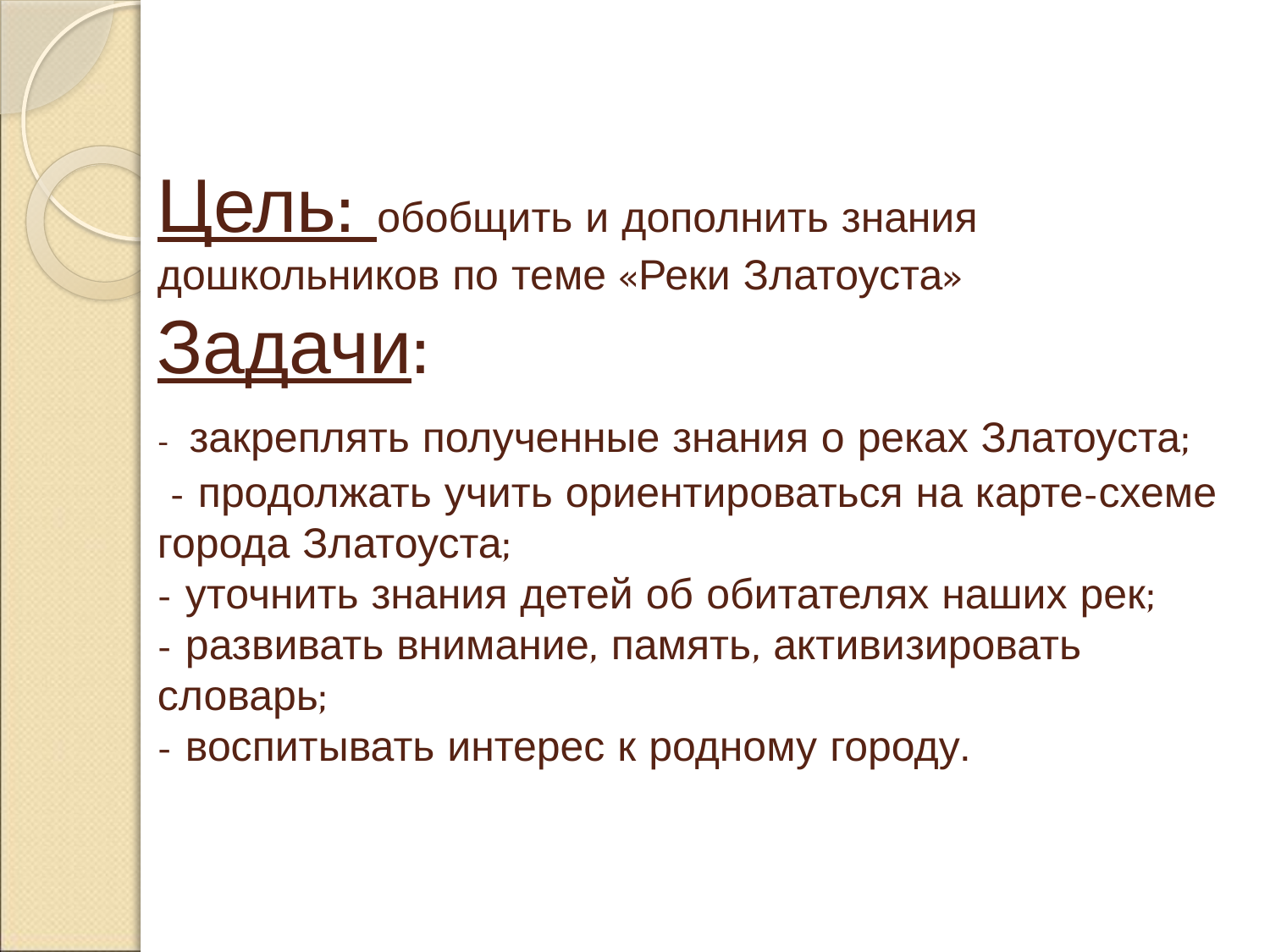

# Цель: обобщить и дополнить знания дошкольников по теме «Реки Златоуста» Задачи: - закреплять полученные знания о реках Златоуста; - продолжать учить ориентироваться на карте-схеме города Златоуста; - уточнить знания детей об обитателях наших рек; - развивать внимание, память, активизировать словарь; - воспитывать интерес к родному городу.